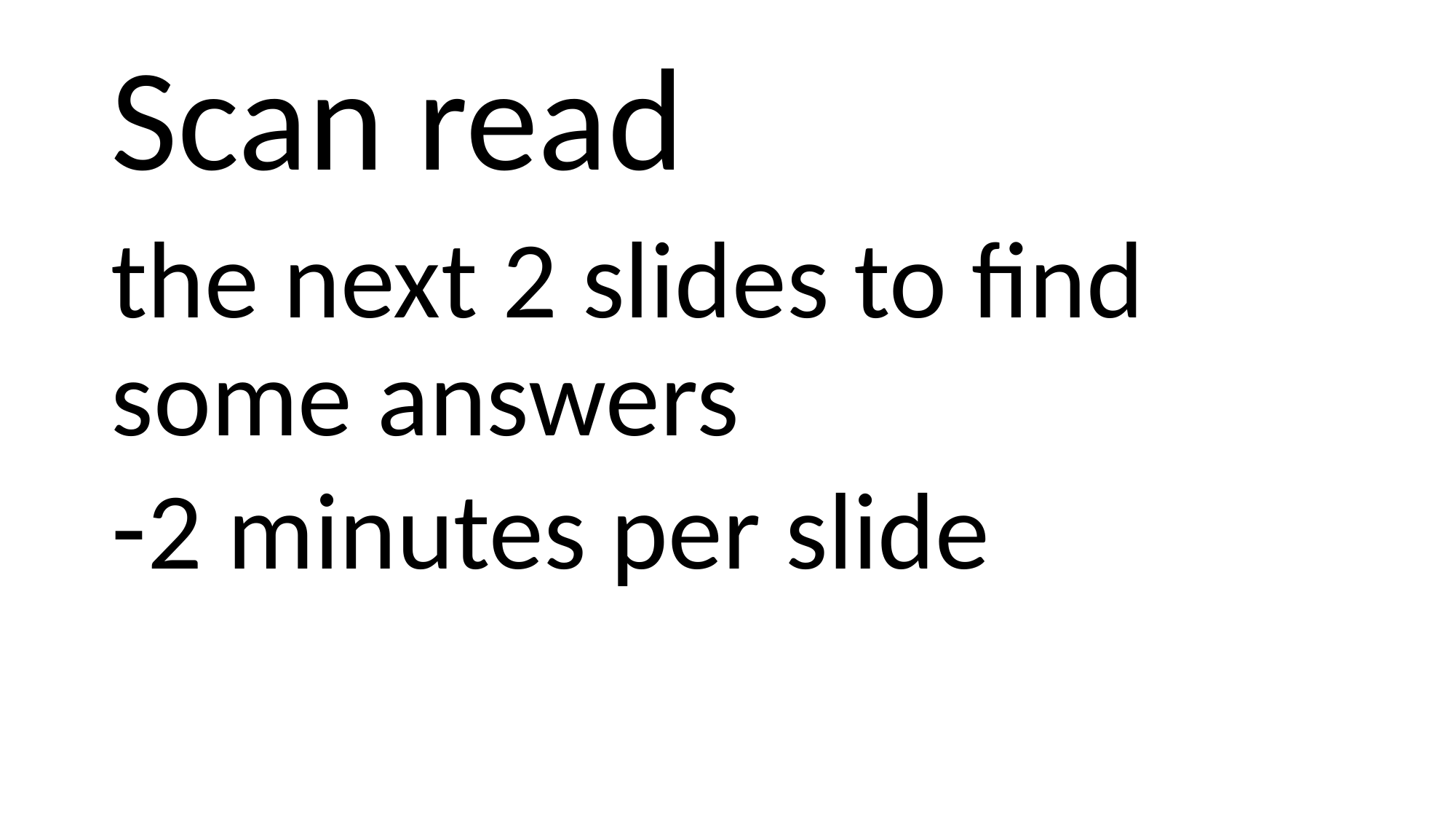

# Scan read
the next 2 slides to find some answers
2 minutes per slide